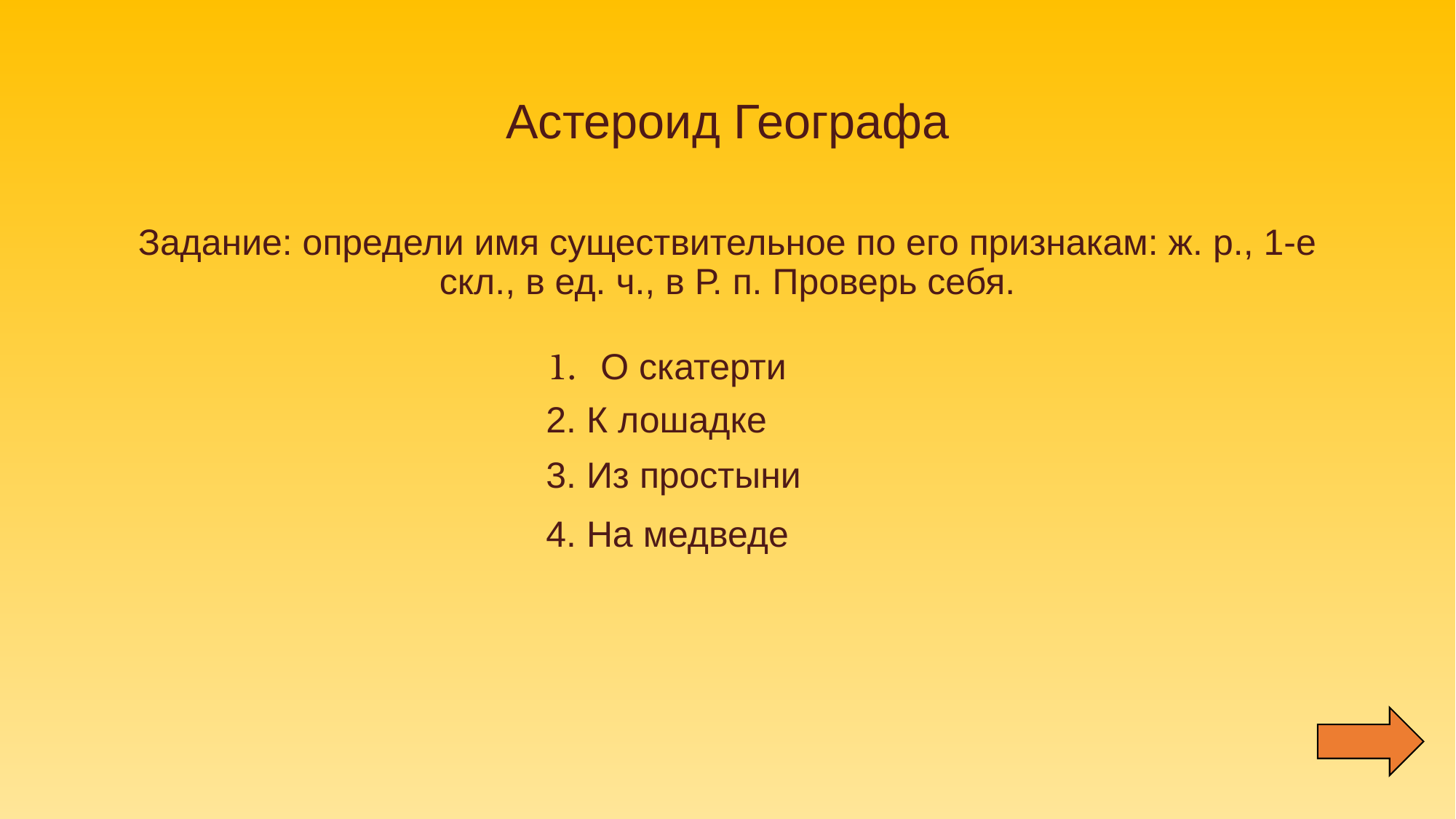

# Астероид Географа
Задание: определи имя существительное по его признакам: ж. р., 1-е скл., в ед. ч., в Р. п. Проверь себя.
О скатерти
2. К лошадке
3. Из простыни
4. На медведе